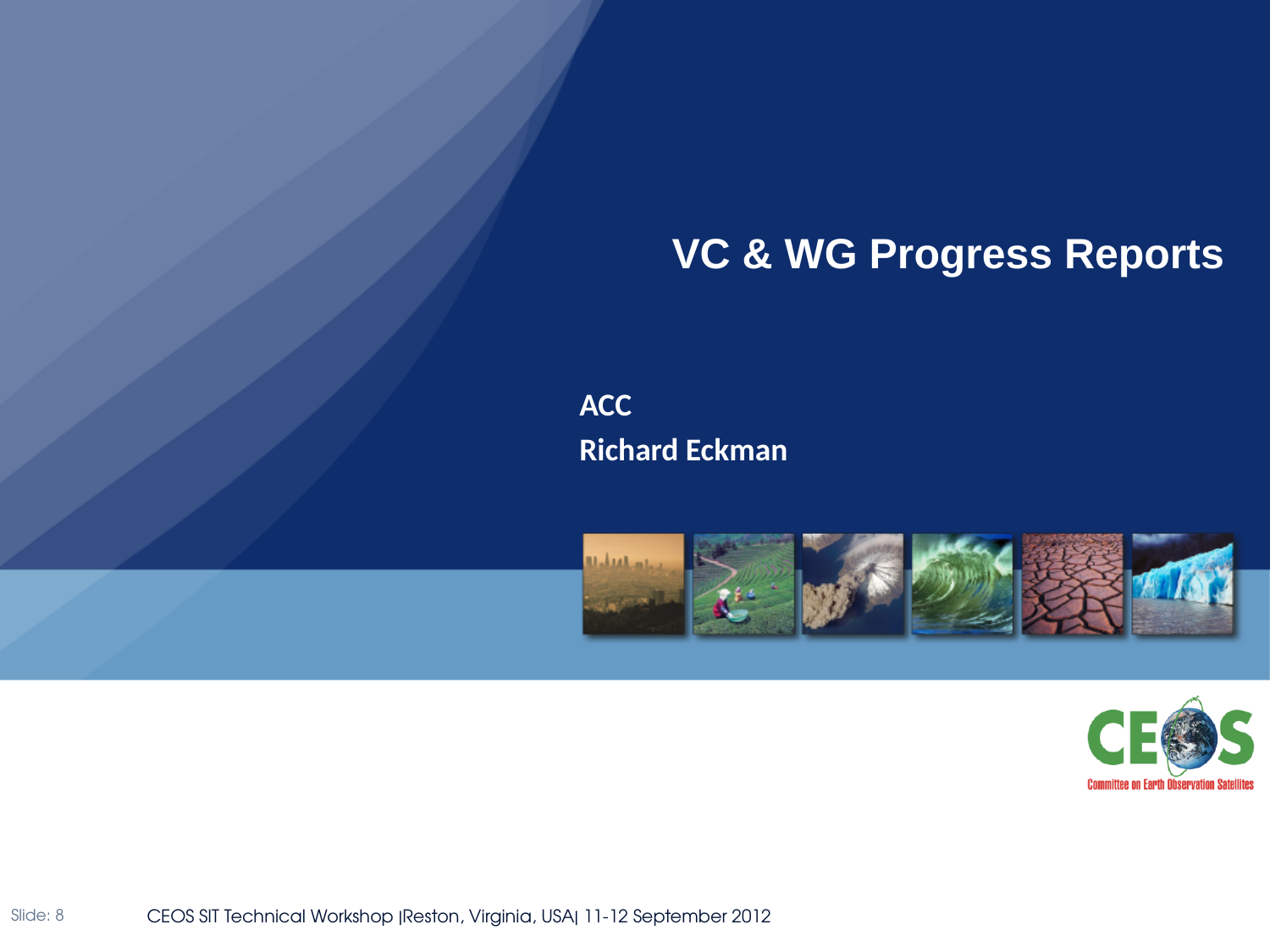

# VC & WG Progress Reports
ACC
Richard Eckman